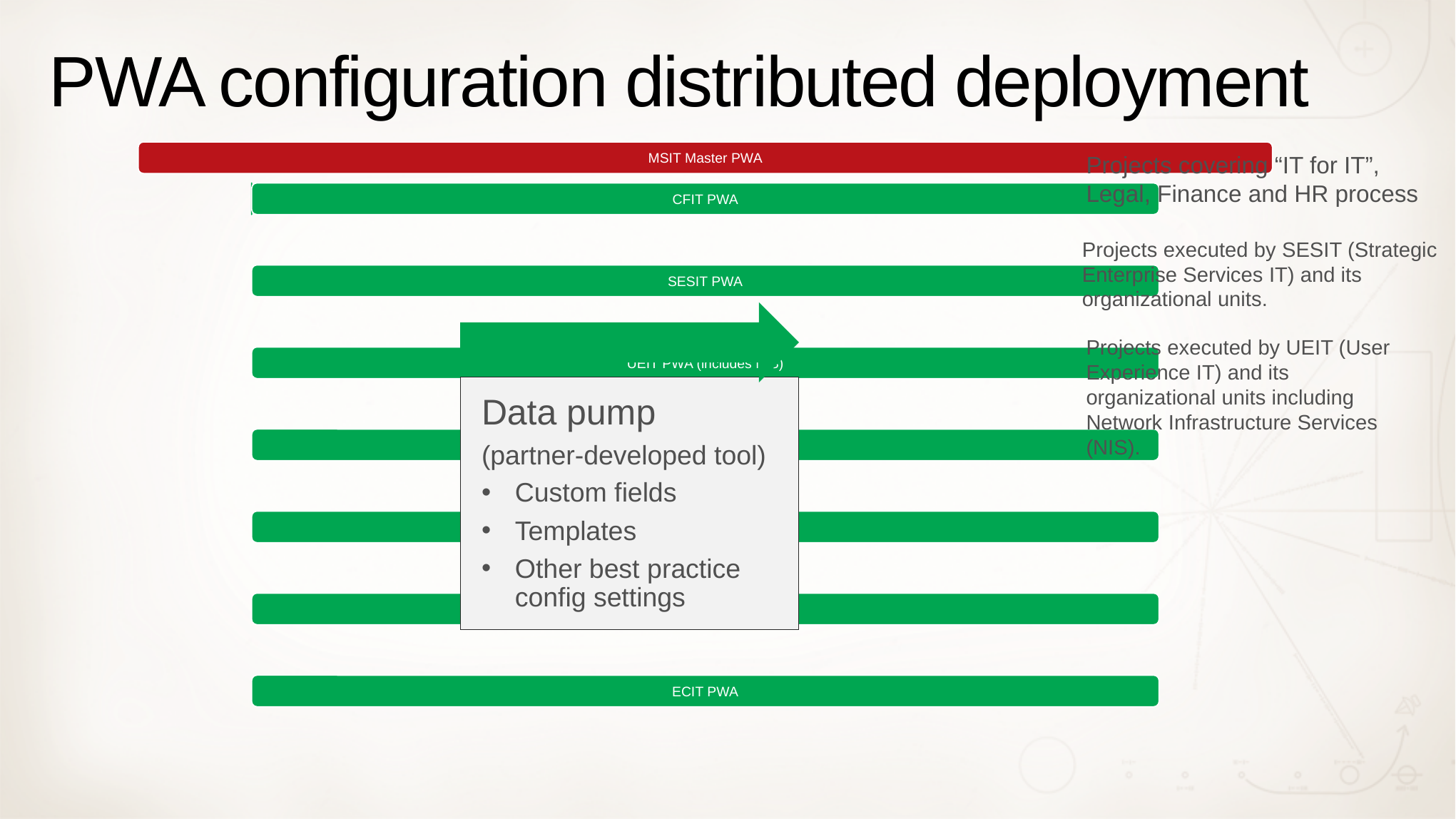

# PWA configuration distributed deployment
MSIT Master PWA
CFIT PWA
SESIT PWA
UEIT PWA (includes NIS)
BFIT PWA
MPSIT PWA
SMIT PWA
ECIT PWA
Projects covering “IT for IT”, Legal, Finance and HR process
Projects executed by SESIT (Strategic Enterprise Services IT) and its organizational units.

Projects executed by UEIT (User Experience IT) and its organizational units including Network Infrastructure Services (NIS).
Data pump
(partner-developed tool)
Custom fields
Templates
Other best practice config settings